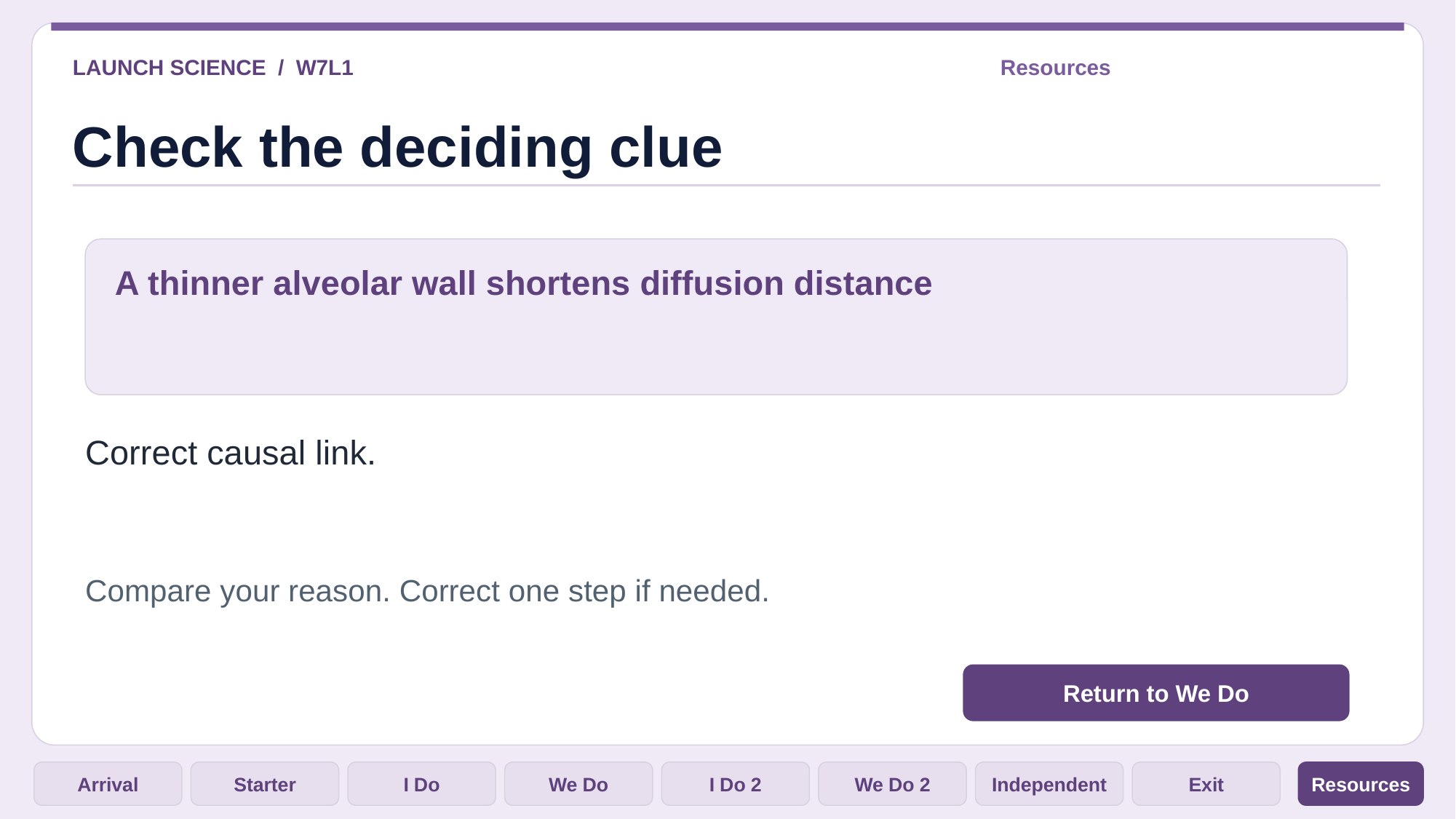

LAUNCH SCIENCE  /  W7L1
Resources
Check the deciding clue

A thinner alveolar wall shortens diffusion distance
Correct causal link.
Compare your reason. Correct one step if needed.
Return to We Do
Arrival
Starter
I Do
We Do
I Do 2
We Do 2
Independent
Exit
Resources